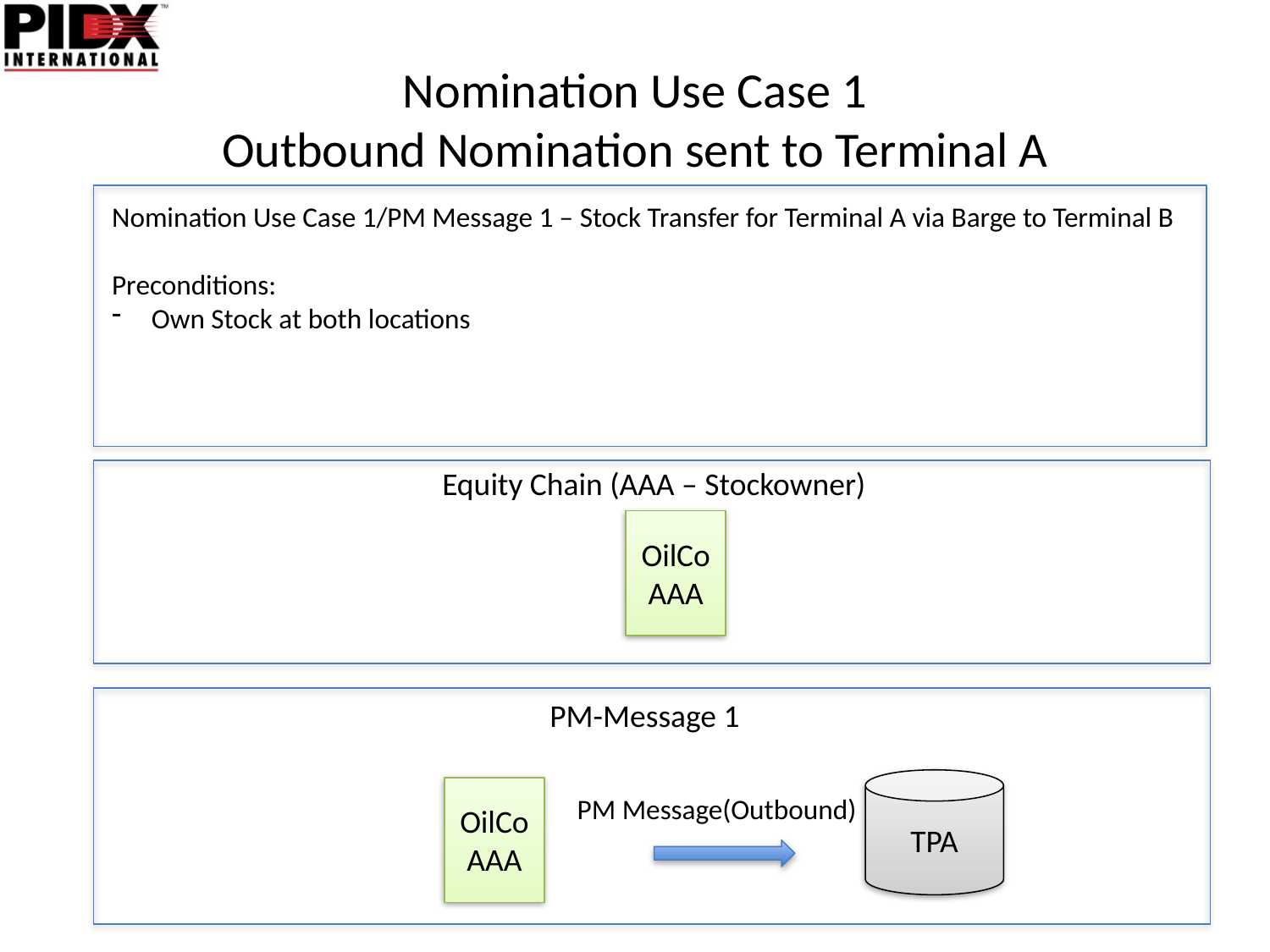

# Nomination Use Case 1 Outbound Nomination sent to Terminal A

Nomination Use Case 1/PM Message 1 – Stock Transfer for Terminal A via Barge to Terminal B

Preconditions:
Own Stock at both locations
Equity Chain (AAA – Stockowner)

OilCo
AAA

PM-Message 1
TPA
OilCo
AAA
PM Message(Outbound)